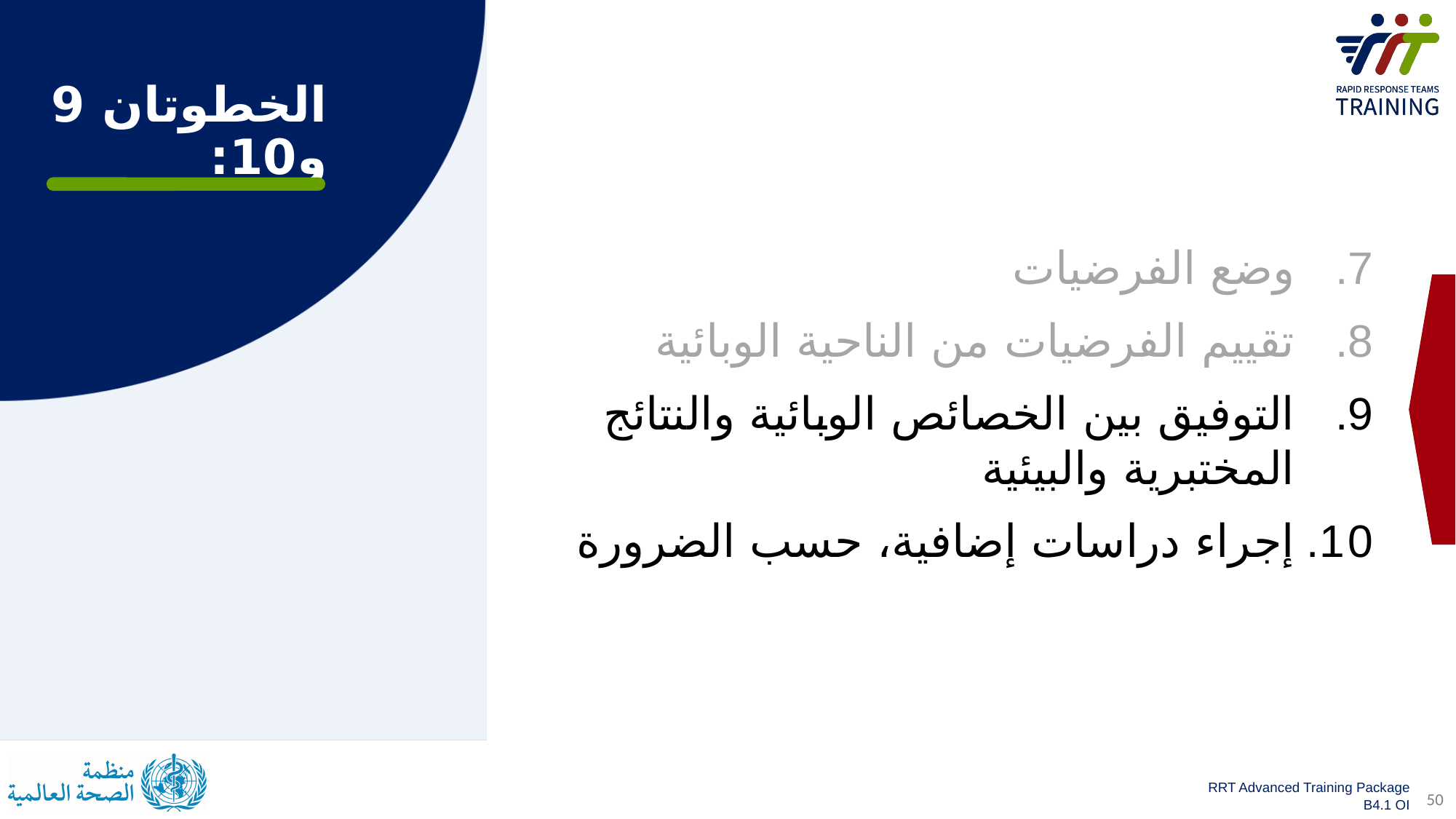

الخطوتان 9 و10:

وضع الفرضيات
تقييم الفرضيات من الناحية الوبائية
التوفيق بين الخصائص الوبائية والنتائج المختبرية والبيئية
إجراء دراسات إضافية، حسب الضرورة